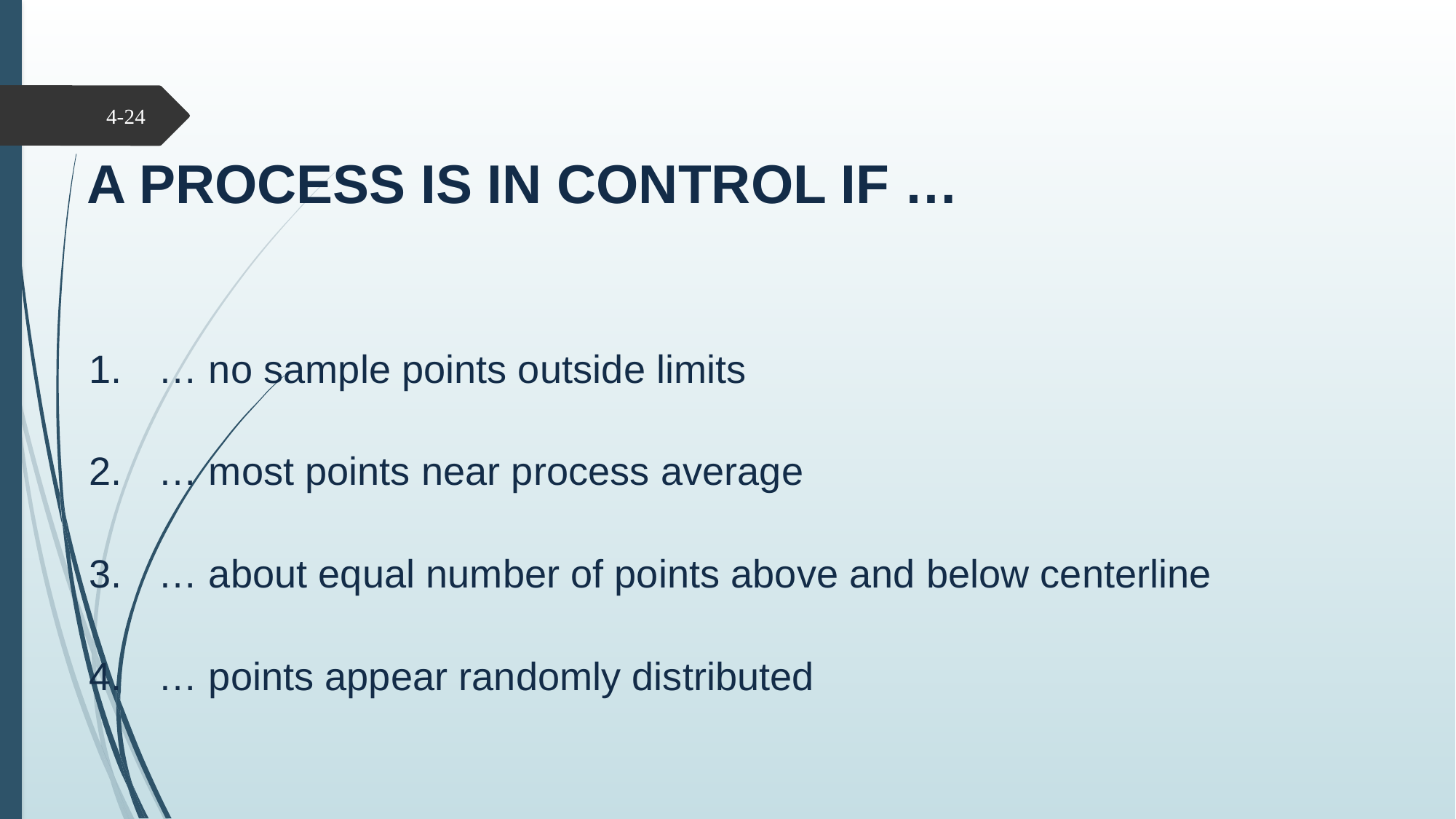

4-24
# A PROCESS IS IN CONTROL IF …
… no sample points outside limits
… most points near process average
… about equal number of points above and below centerline
… points appear randomly distributed